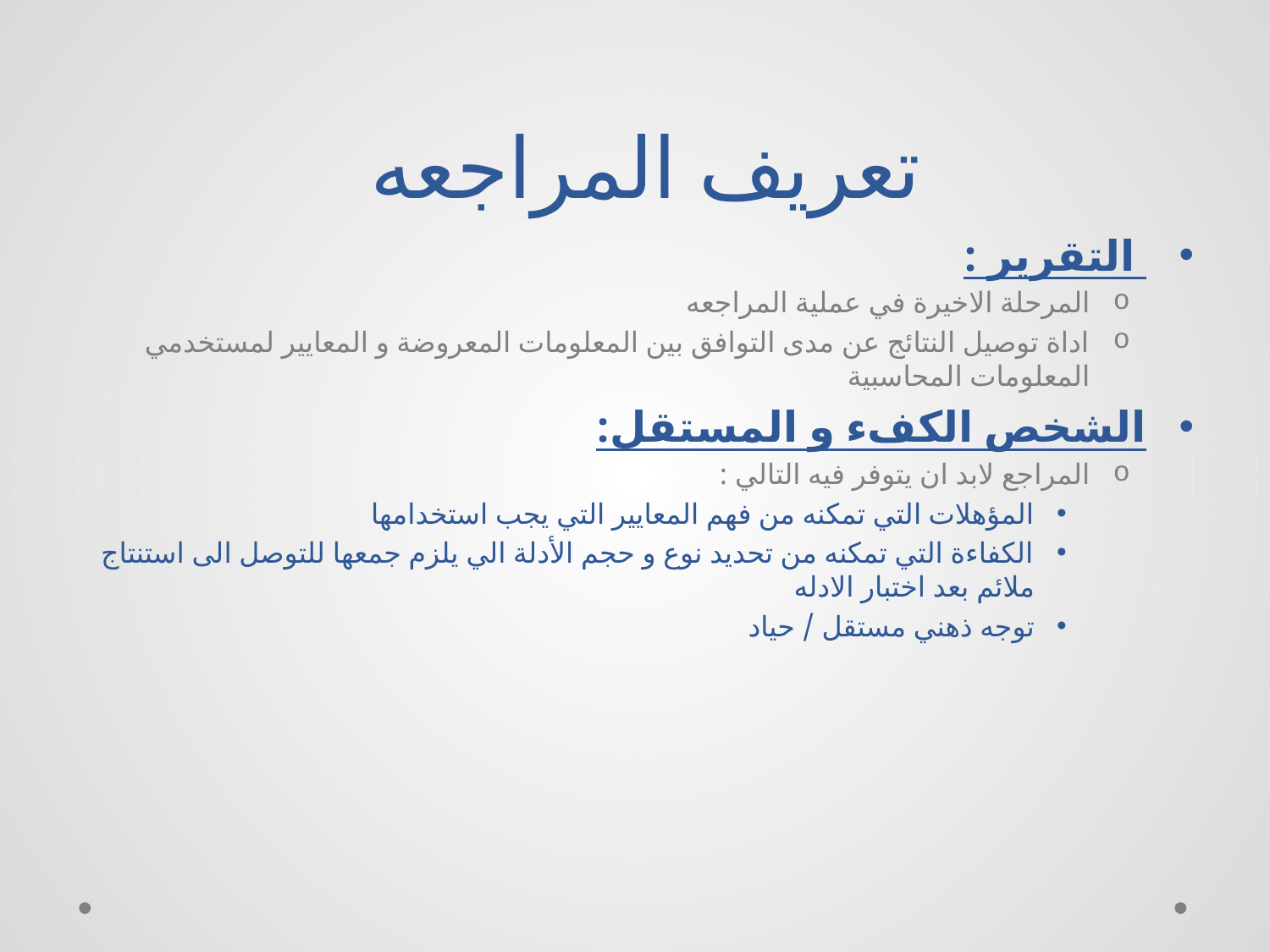

# تعريف المراجعه
 التقرير :
المرحلة الاخيرة في عملية المراجعه
اداة توصيل النتائج عن مدى التوافق بين المعلومات المعروضة و المعايير لمستخدمي المعلومات المحاسبية
الشخص الكفء و المستقل:
المراجع لابد ان يتوفر فيه التالي :
المؤهلات التي تمكنه من فهم المعايير التي يجب استخدامها
الكفاءة التي تمكنه من تحديد نوع و حجم الأدلة الي يلزم جمعها للتوصل الى استنتاج ملائم بعد اختبار الادله
توجه ذهني مستقل / حياد